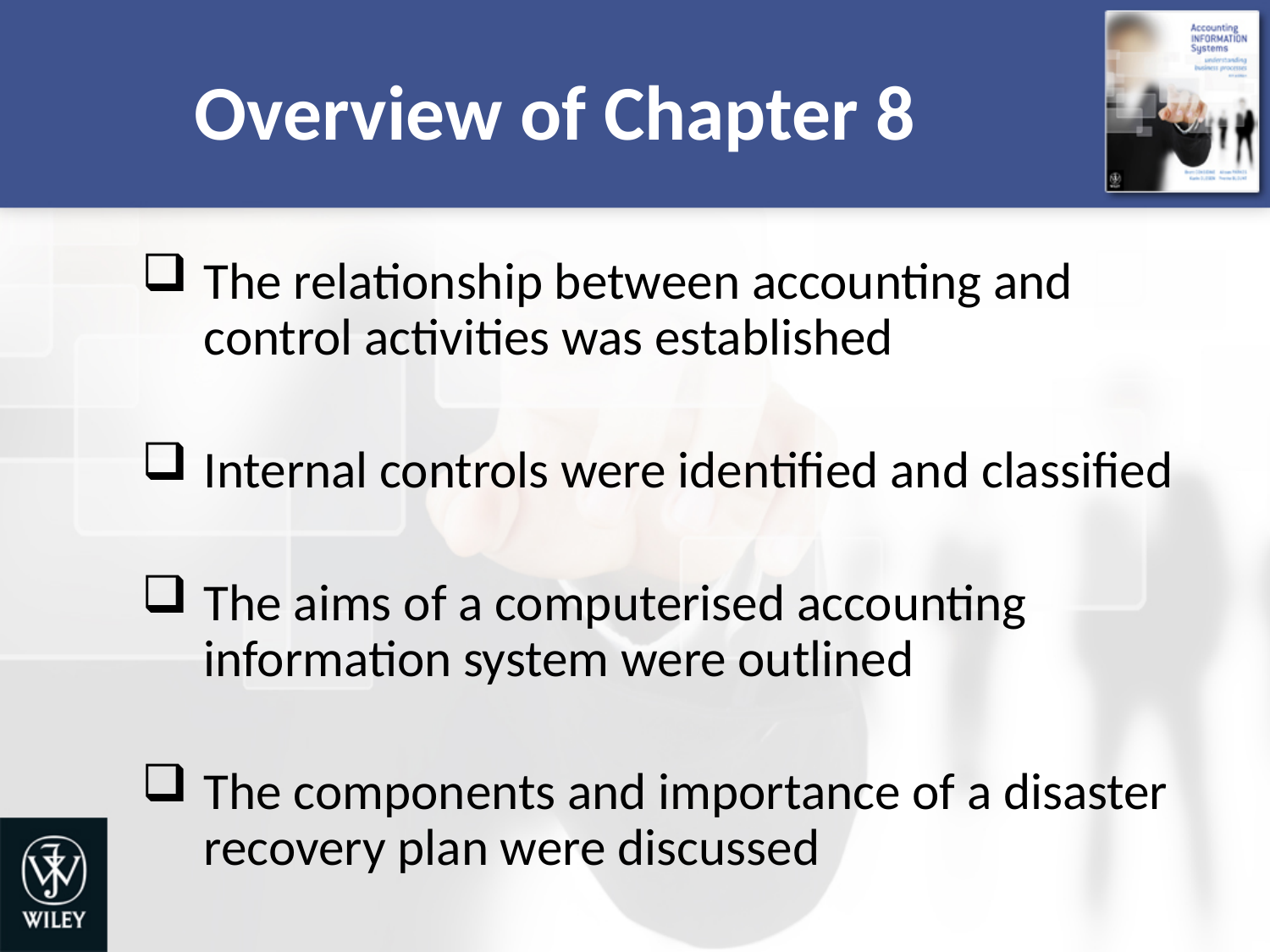

# Overview of Chapter 8
The relationship between accounting and control activities was established

Internal controls were identified and classified

The aims of a computerised accounting information system were outlined

The components and importance of a disaster recovery plan were discussed